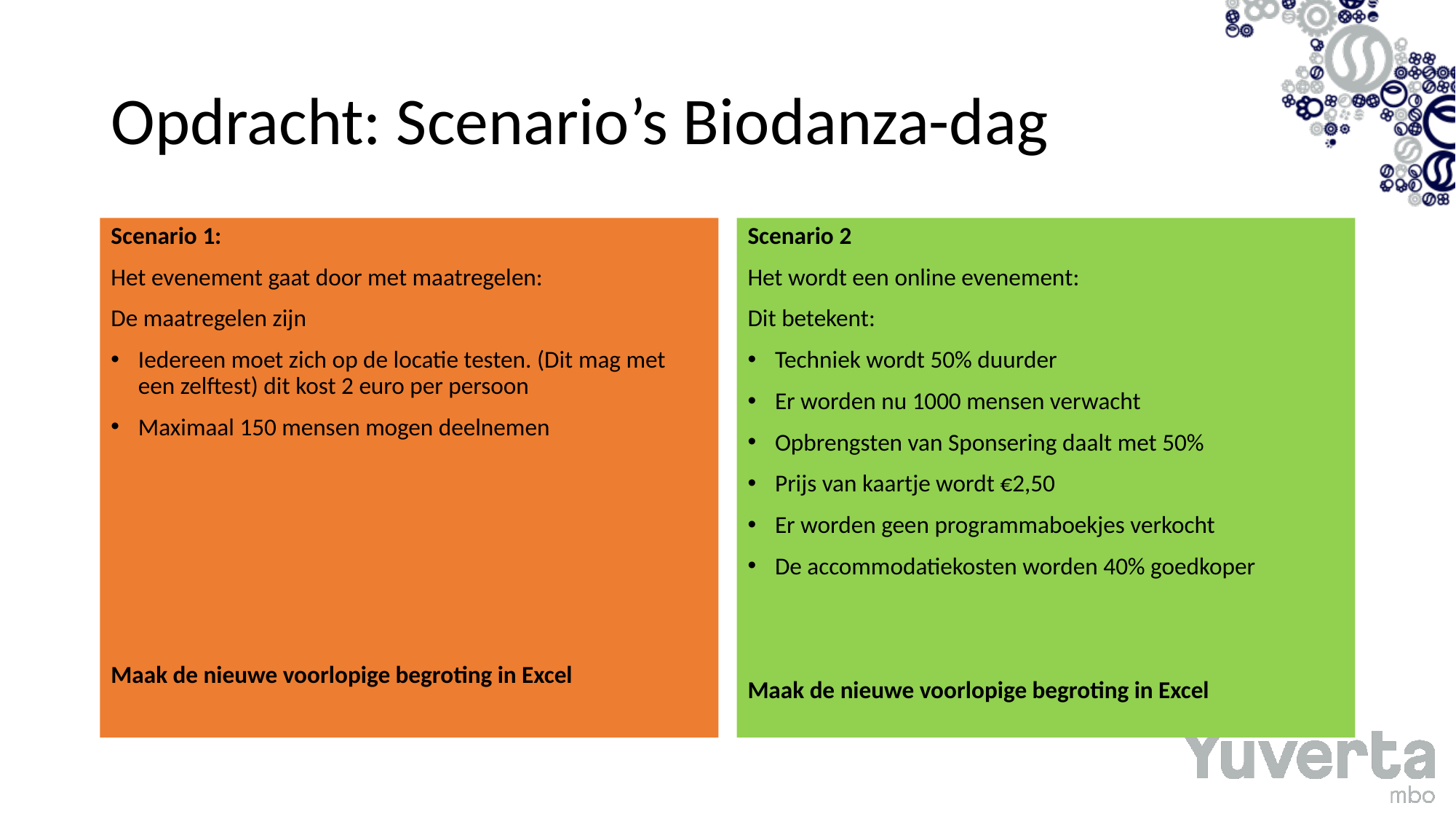

# Opdracht: Scenario’s Biodanza-dag
Scenario 1:
Het evenement gaat door met maatregelen:
De maatregelen zijn
Iedereen moet zich op de locatie testen. (Dit mag met een zelftest) dit kost 2 euro per persoon
Maximaal 150 mensen mogen deelnemen

Maak de nieuwe voorlopige begroting in Excel
Scenario 2
Het wordt een online evenement:
Dit betekent:
Techniek wordt 50% duurder
Er worden nu 1000 mensen verwacht
Opbrengsten van Sponsering daalt met 50%
Prijs van kaartje wordt €2,50
Er worden geen programmaboekjes verkocht
De accommodatiekosten worden 40% goedkoper

Maak de nieuwe voorlopige begroting in Excel